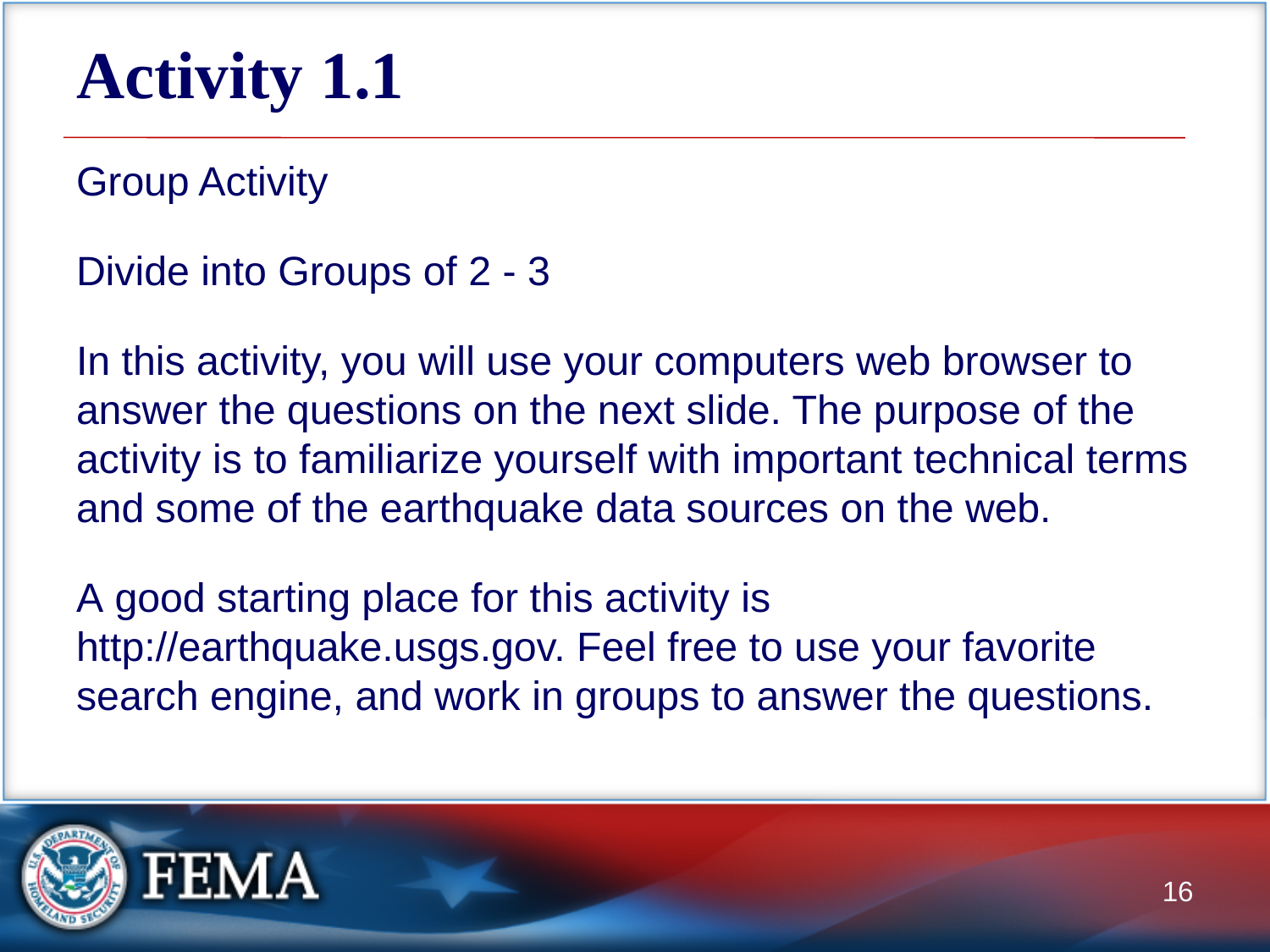

# Activity 1.1
Group Activity
Divide into Groups of 2 - 3
In this activity, you will use your computers web browser to answer the questions on the next slide. The purpose of the activity is to familiarize yourself with important technical terms and some of the earthquake data sources on the web.
A good starting place for this activity is http://earthquake.usgs.gov. Feel free to use your favorite search engine, and work in groups to answer the questions.
16